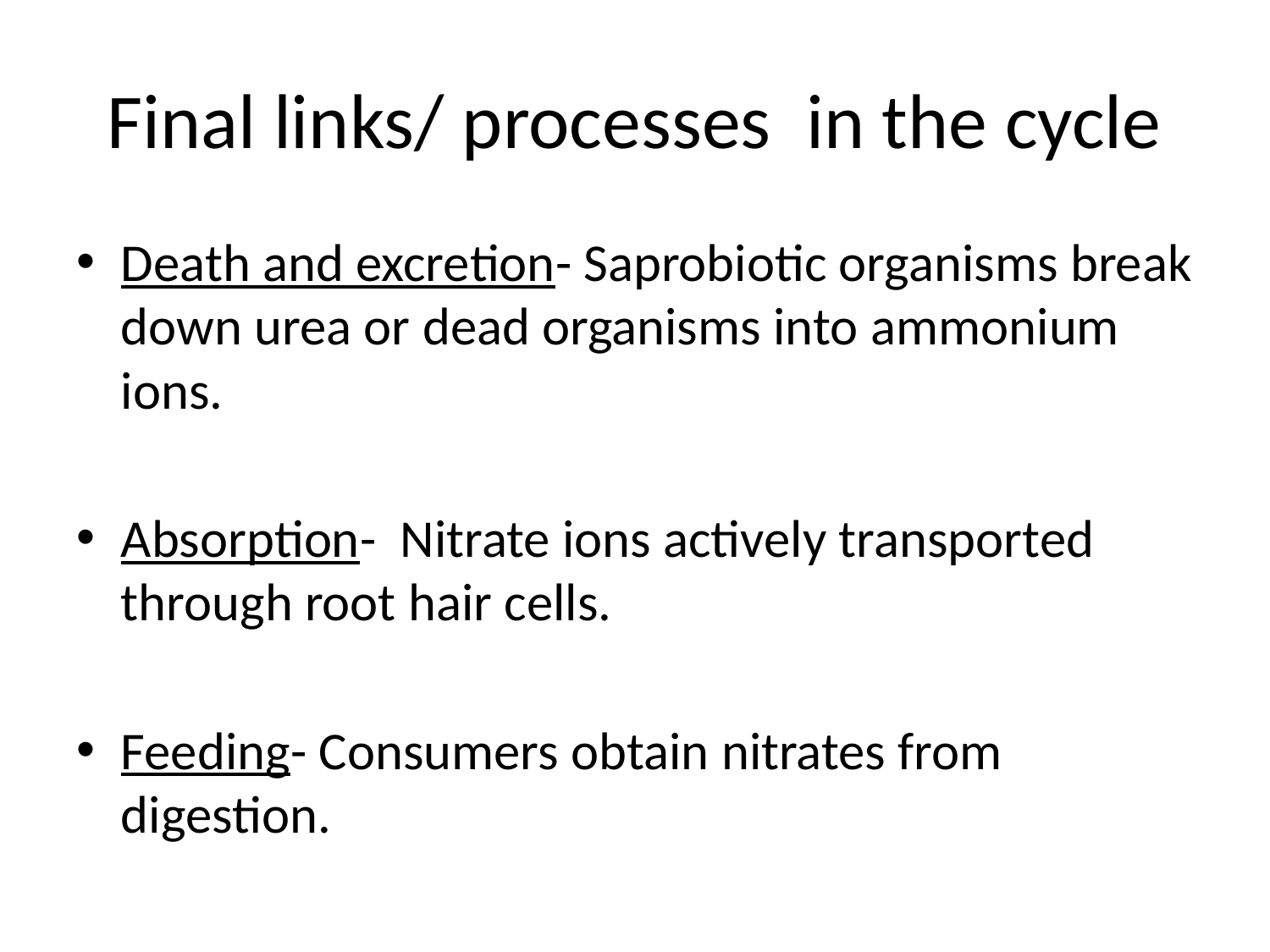

# Final links/ processes  in the cycle
Death and excretion- Saprobiotic organisms break down urea or dead organisms into ammonium ions.

Absorption-  Nitrate ions actively transported through root hair cells.

Feeding- Consumers obtain nitrates from digestion.